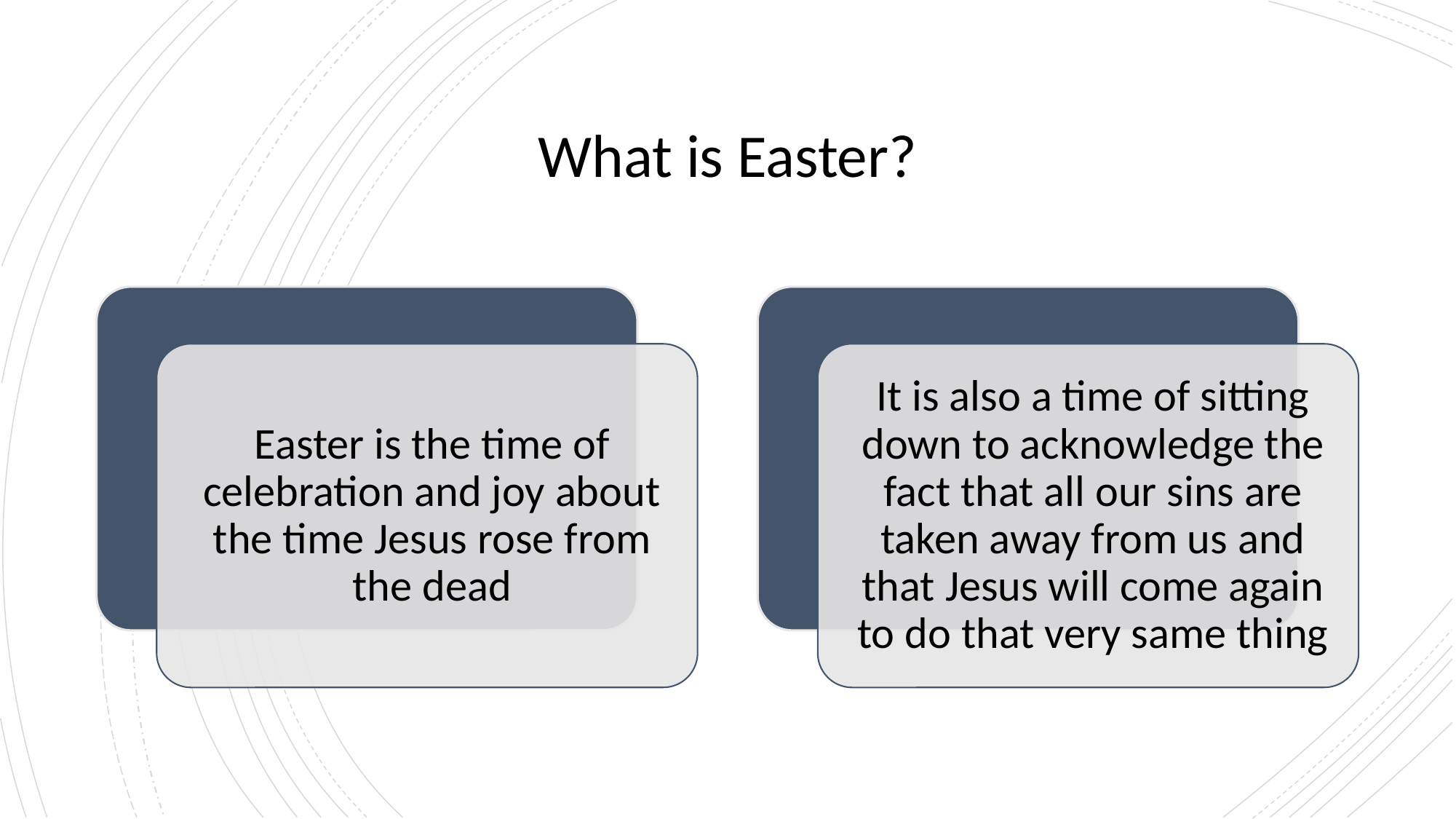

# What is Easter?
Easter is the time of celebration and joy about the time Jesus rose from the dead
It is also a time of sitting down to acknowledge the fact that all our sins are taken away from us and that Jesus will come again to do that very same thing